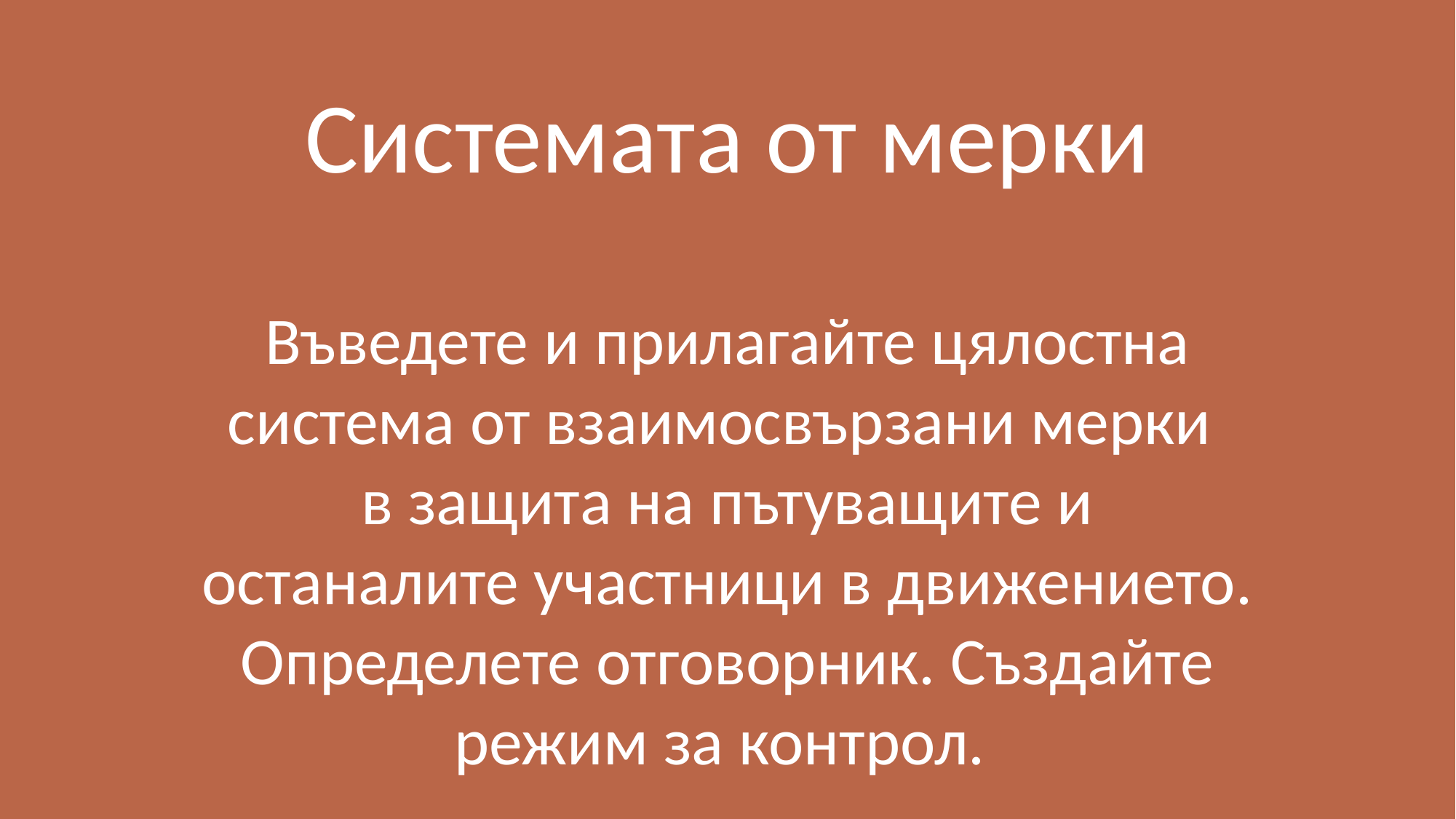

# Системата от мерки
Въведете и прилагайте цялостна система от взаимосвързани мерки
в защита на пътуващите и останалите участници в движението. Определете отговорник. Създайте режим за контрол.